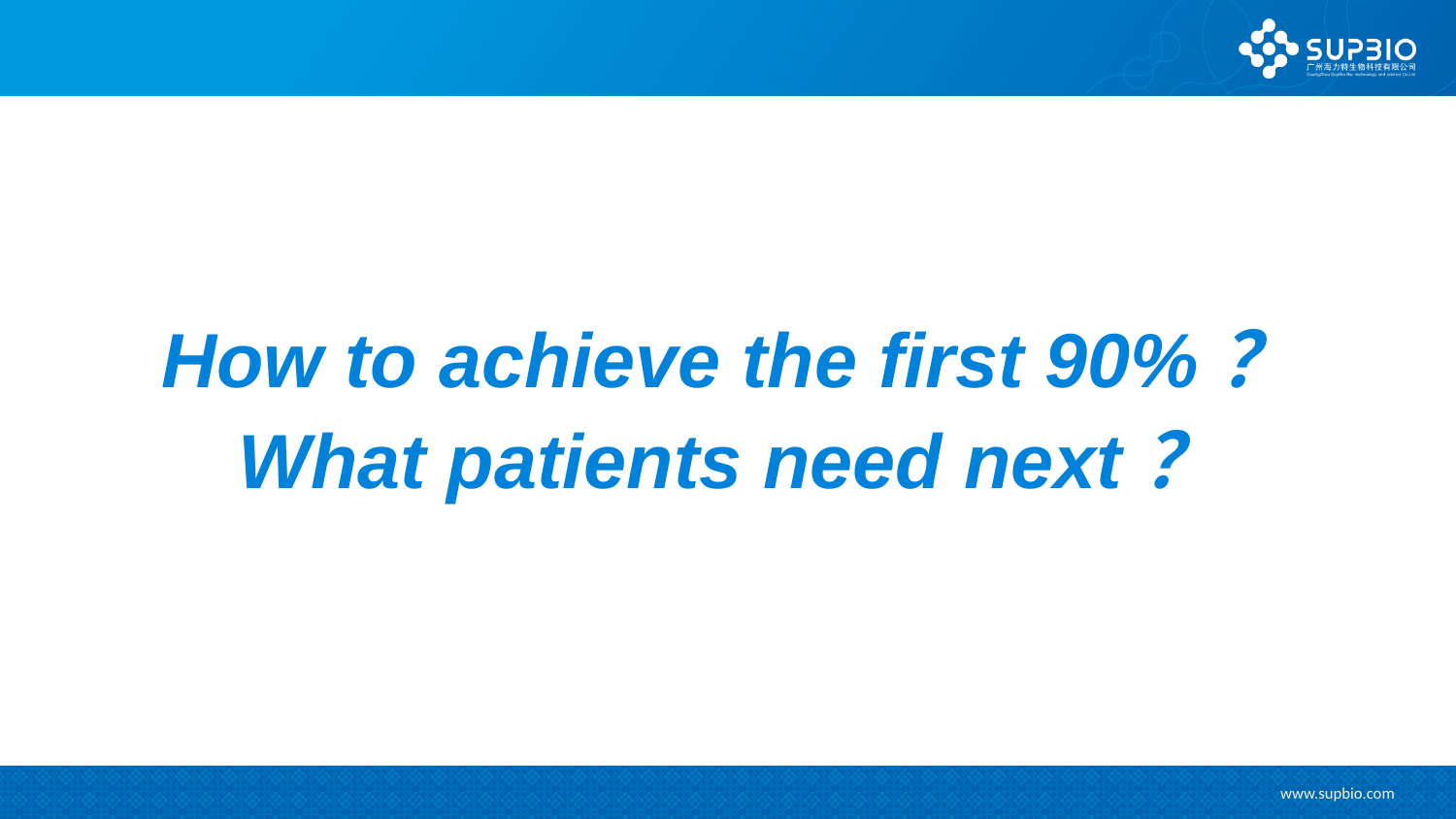

How to achieve the first 90%？
What patients need next？